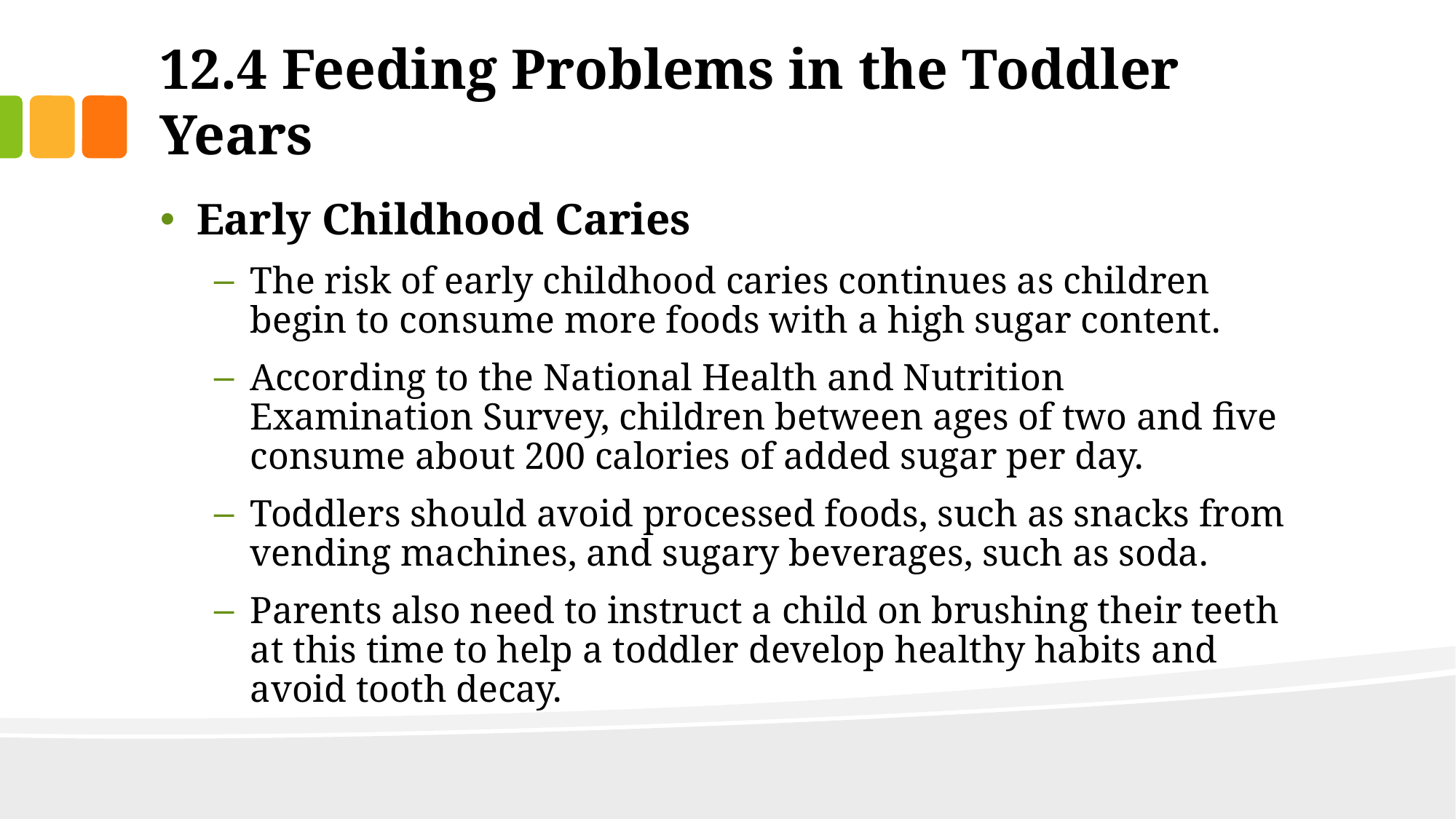

# 12.4 Feeding Problems in the Toddler Years
Early Childhood Caries
The risk of early childhood caries continues as children begin to consume more foods with a high sugar content.
According to the National Health and Nutrition Examination Survey, children between ages of two and five consume about 200 calories of added sugar per day.
Toddlers should avoid processed foods, such as snacks from vending machines, and sugary beverages, such as soda.
Parents also need to instruct a child on brushing their teeth at this time to help a toddler develop healthy habits and avoid tooth decay.